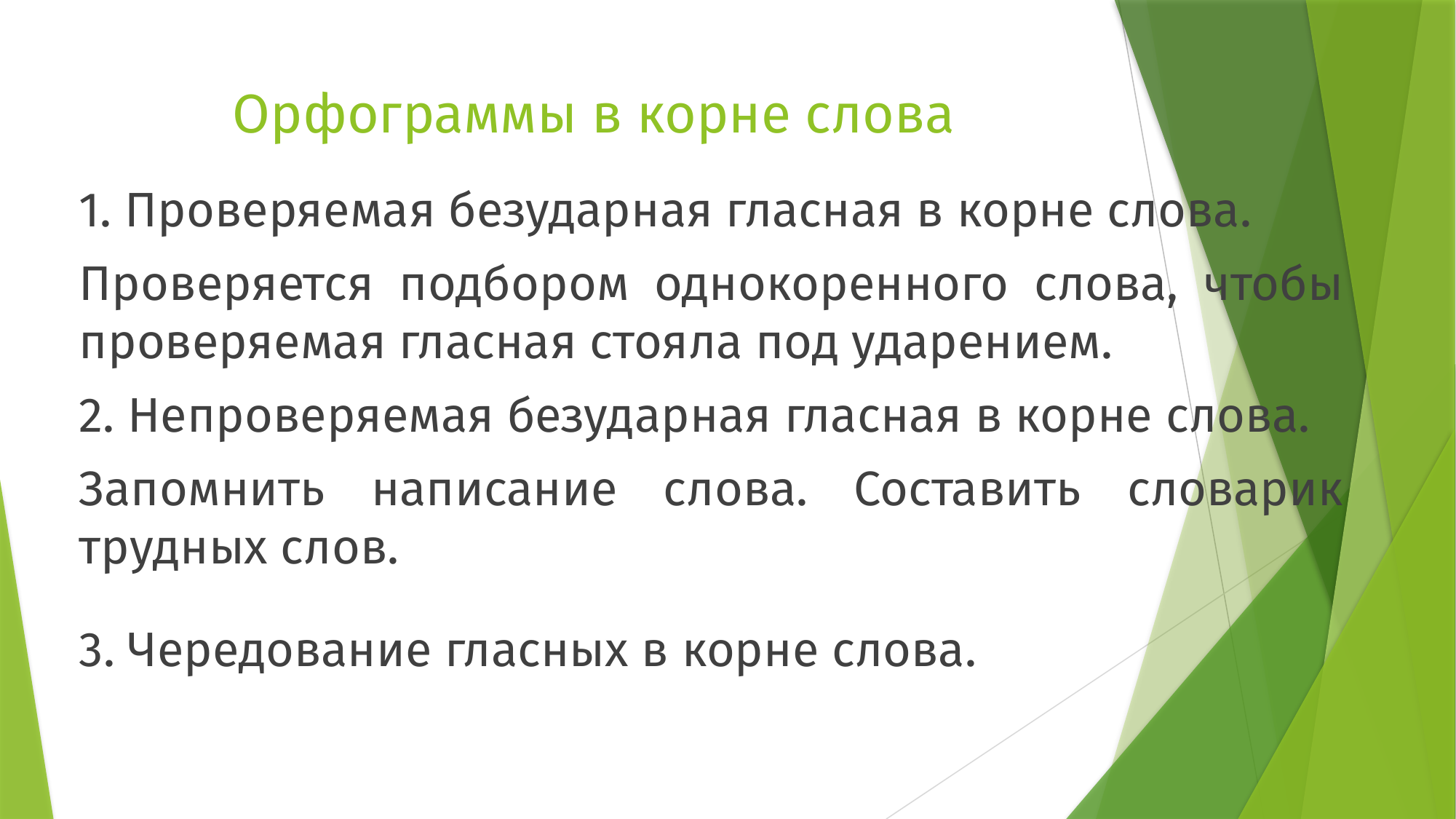

# Орфограммы в корне слова
1. Проверяемая безударная гласная в корне слова.
Проверяется подбором однокоренного слова, чтобы проверяемая гласная стояла под ударением.
2. Непроверяемая безударная гласная в корне слова.
Запомнить написание слова. Составить словарик трудных слов.
3. Чередование гласных в корне слова.